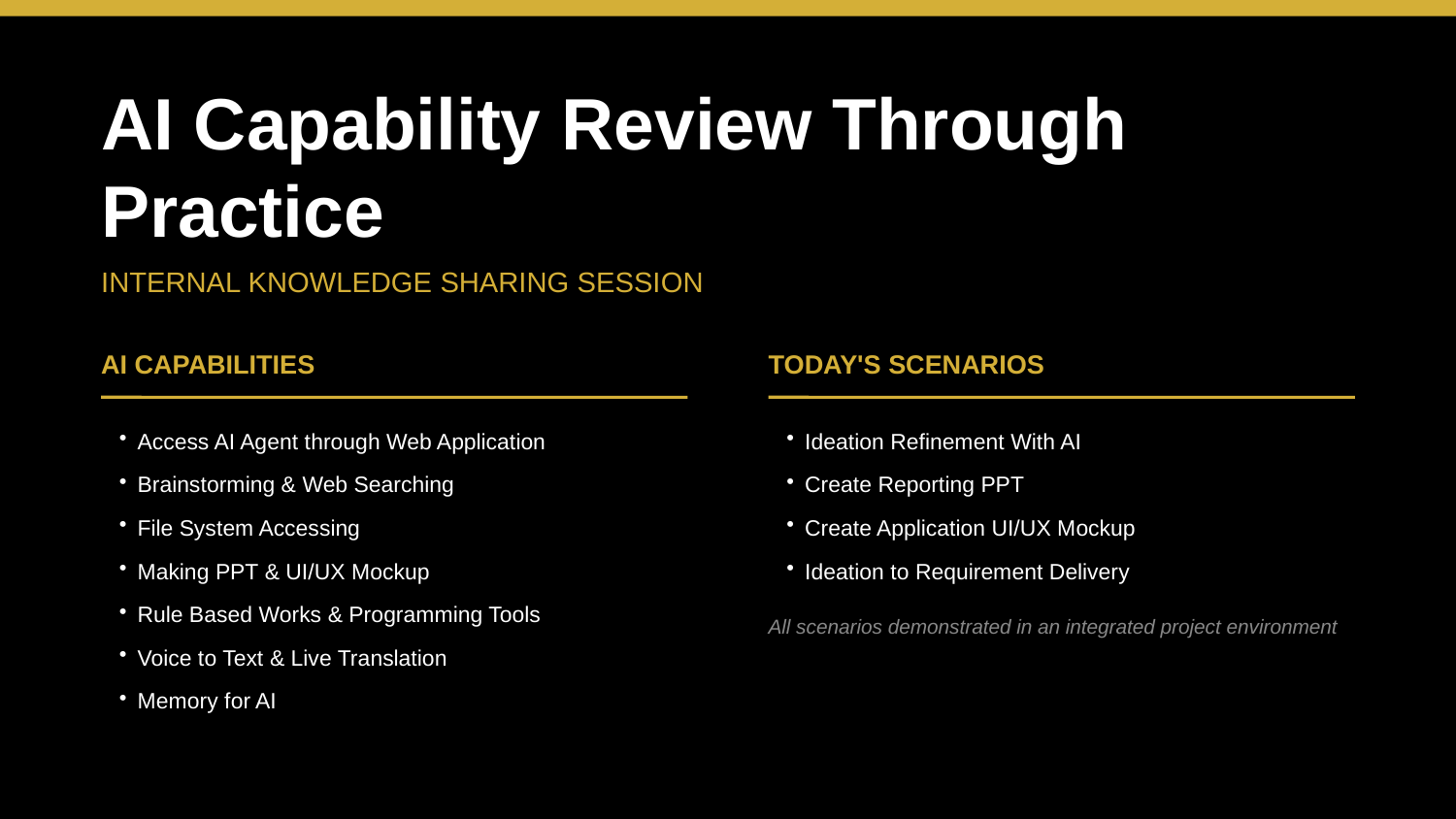

AI Capability Review Through Practice
INTERNAL KNOWLEDGE SHARING SESSION
AI CAPABILITIES
TODAY'S SCENARIOS

Access AI Agent through Web Application
Brainstorming & Web Searching
File System Accessing
Making PPT & UI/UX Mockup
Rule Based Works & Programming Tools
Voice to Text & Live Translation
Memory for AI
Ideation Refinement With AI
Create Reporting PPT
Create Application UI/UX Mockup
Ideation to Requirement Delivery
All scenarios demonstrated in an integrated project environment